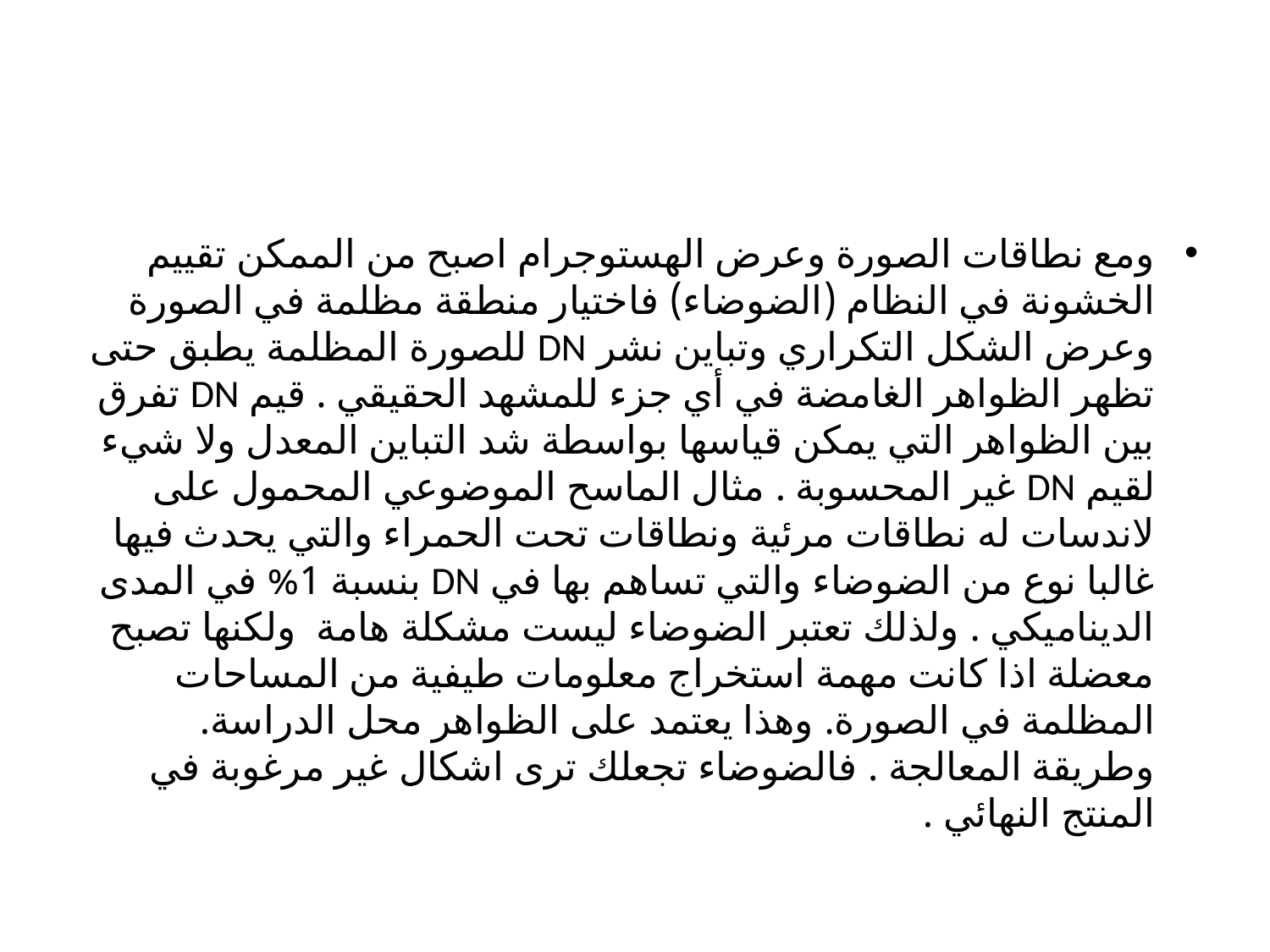

ومع نطاقات الصورة وعرض الهستوجرام اصبح من الممكن تقييم الخشونة في النظام (الضوضاء) فاختيار منطقة مظلمة في الصورة وعرض الشكل التكراري وتباين نشر DN للصورة المظلمة يطبق حتى تظهر الظواهر الغامضة في أي جزء للمشهد الحقيقي . قيم DN تفرق بين الظواهر التي يمكن قياسها بواسطة شد التباين المعدل ولا شيء لقيم DN غير المحسوبة . مثال الماسح الموضوعي المحمول على لاندسات له نطاقات مرئية ونطاقات تحت الحمراء والتي يحدث فيها غالبا نوع من الضوضاء والتي تساهم بها في DN بنسبة 1% في المدى الديناميكي . ولذلك تعتبر الضوضاء ليست مشكلة هامة  ولكنها تصبح معضلة اذا كانت مهمة استخراج معلومات طيفية من المساحات المظلمة في الصورة. وهذا يعتمد على الظواهر محل الدراسة. وطريقة المعالجة . فالضوضاء تجعلك ترى اشكال غير مرغوبة في المنتج النهائي .